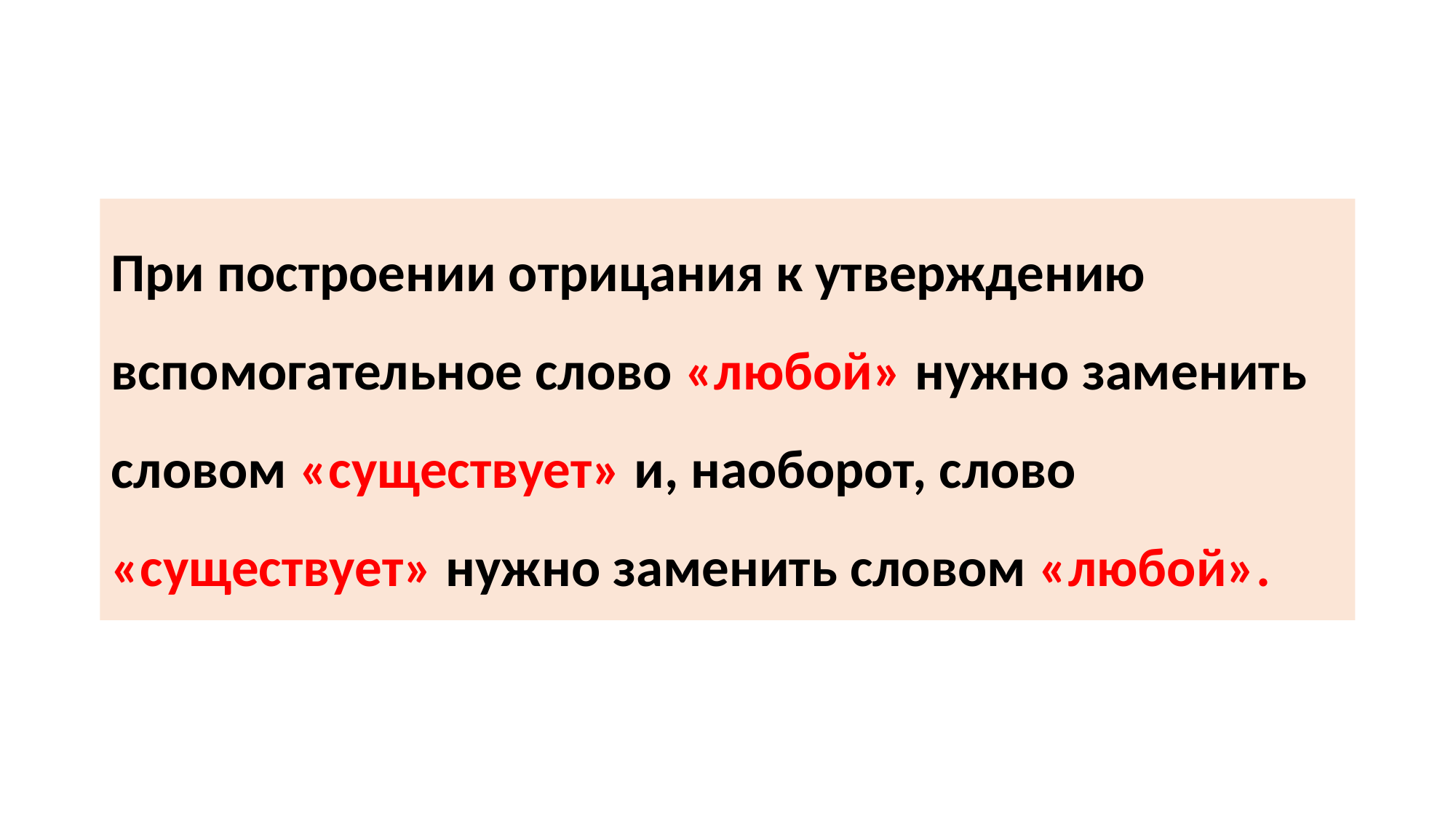

При построении отрицания к утверждению вспомогательное слово «любой» нужно заменить словом «существует» и, наоборот, слово «существует» нужно заменить словом «любой».